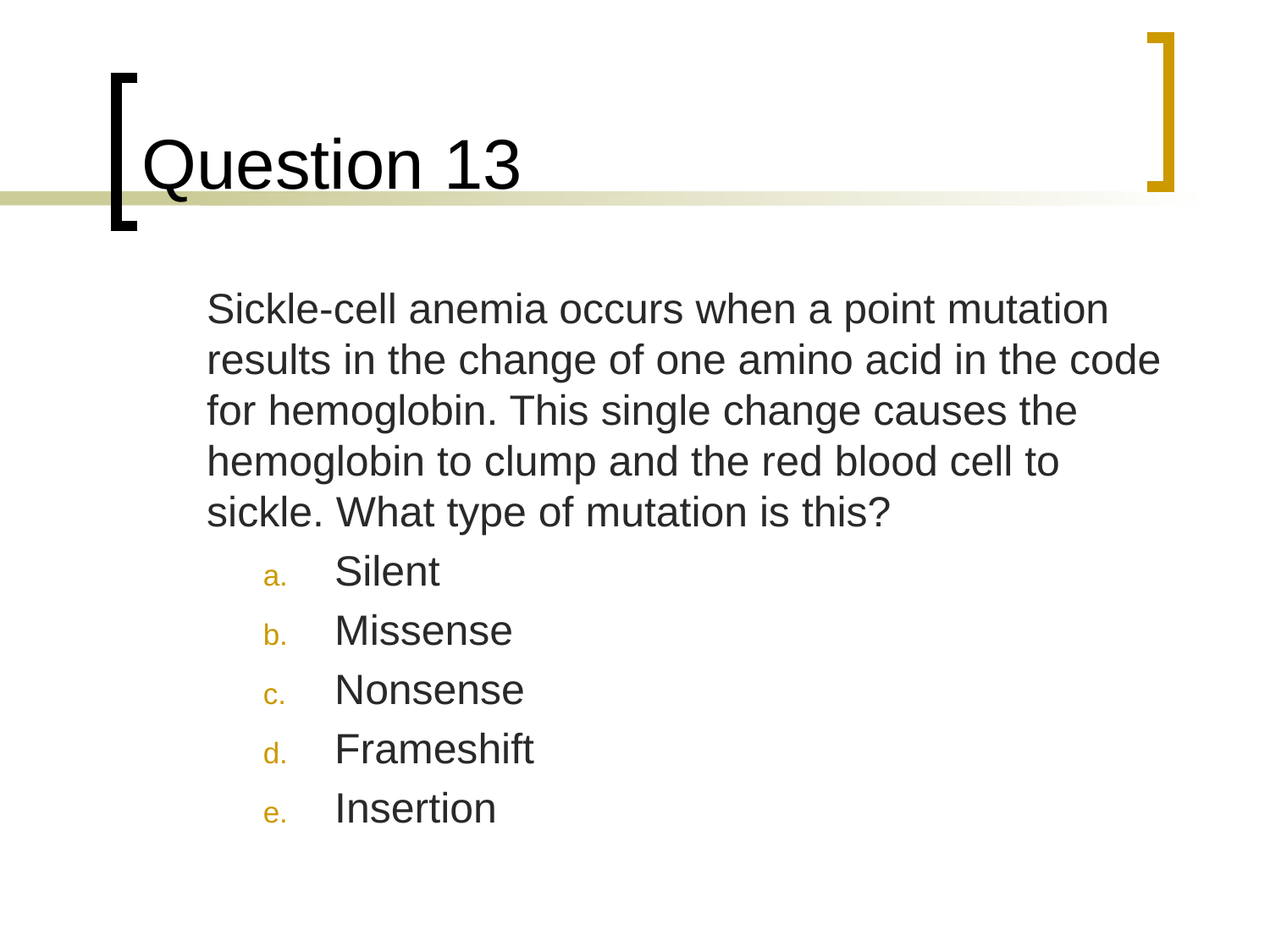

# Question 13
	Sickle-cell anemia occurs when a point mutation results in the change of one amino acid in the code for hemoglobin. This single change causes the hemoglobin to clump and the red blood cell to sickle. What type of mutation is this?
Silent
Missense
Nonsense
Frameshift
Insertion